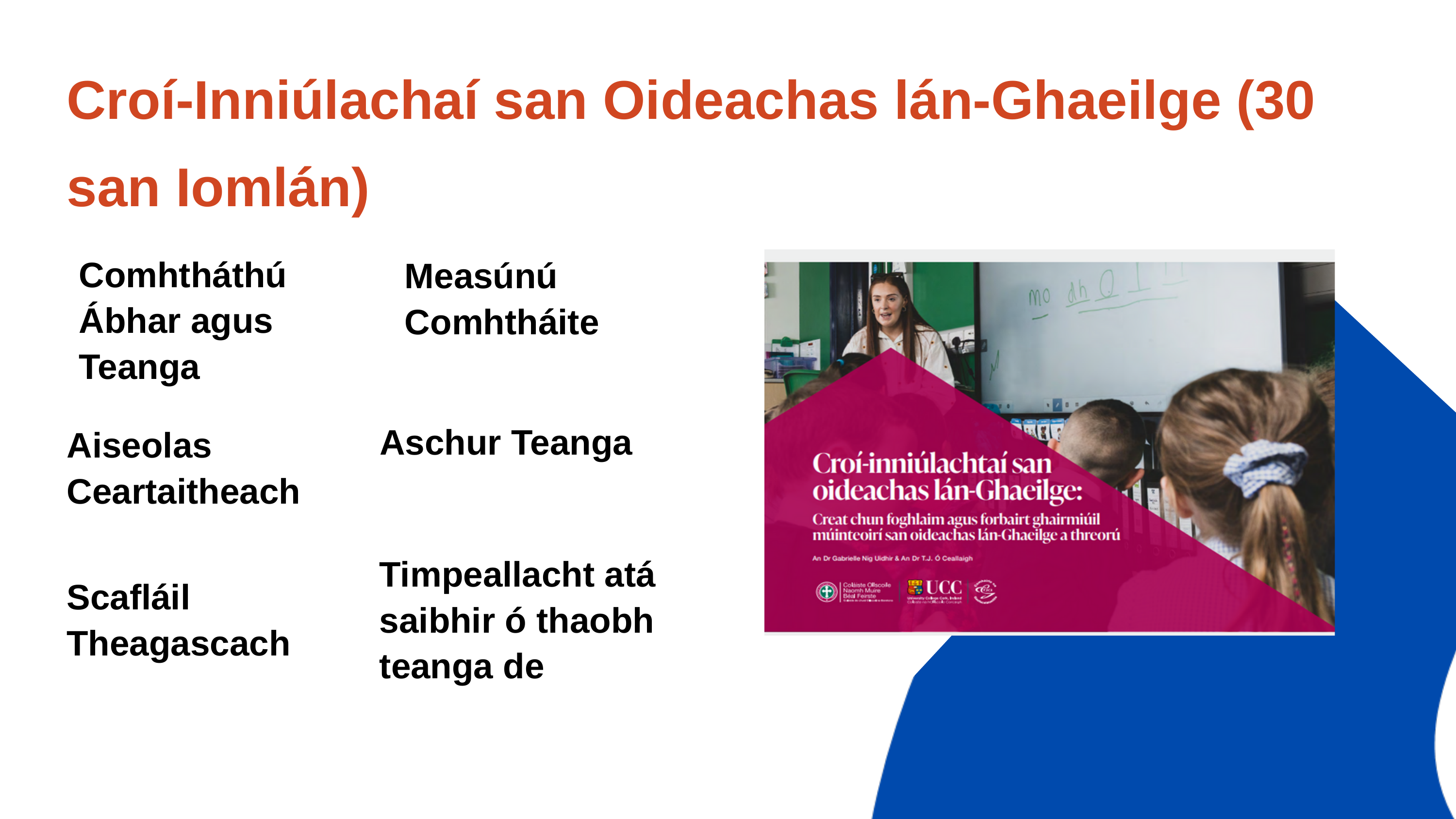

Croí-Inniúlachaí san Oideachas lán-Ghaeilge (30 san Iomlán)
Comhtháthú Ábhar agus Teanga
Measúnú Comhtháite

Aschur Teanga
Aiseolas Ceartaitheach

Timpeallacht atá saibhir ó thaobh teanga de
Scafláil Theagascach